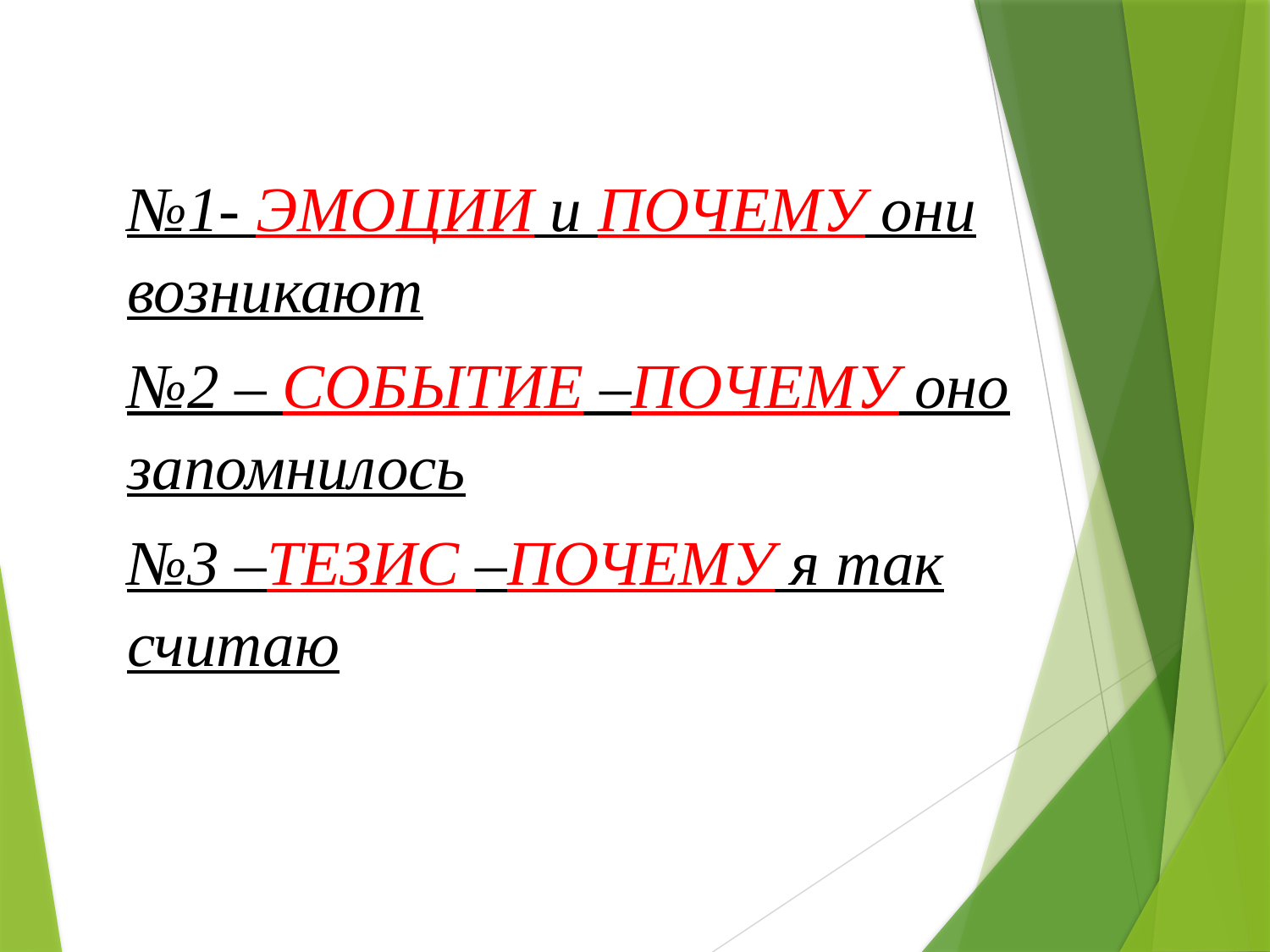

№1- ЭМОЦИИ и ПОЧЕМУ они возникают
№2 – СОБЫТИЕ –ПОЧЕМУ оно запомнилось
№3 –ТЕЗИС –ПОЧЕМУ я так считаю